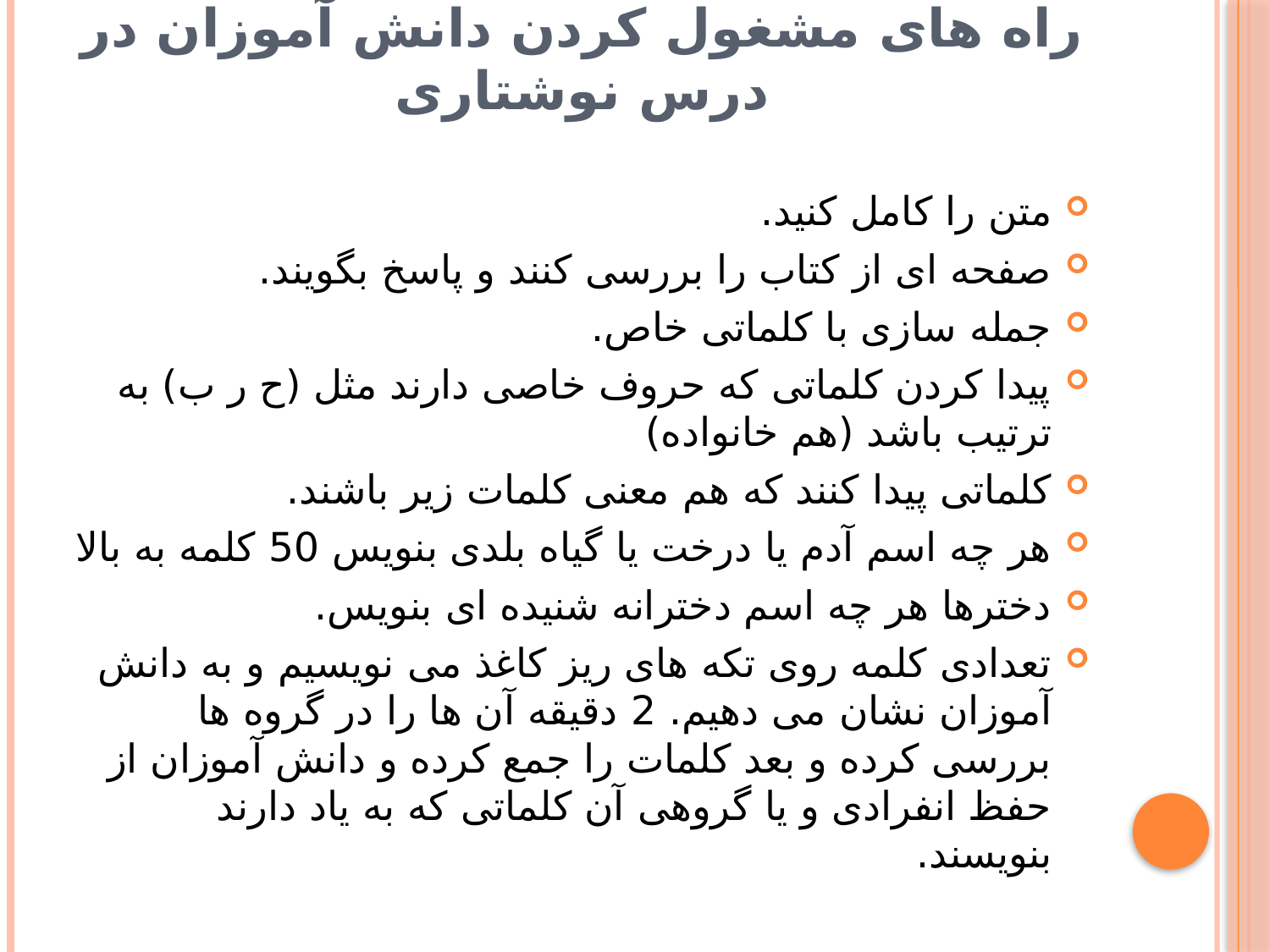

# راه های مشغول کردن دانش آموزان در درس نوشتاری
متن را کامل کنید.
صفحه ای از کتاب را بررسی کنند و پاسخ بگویند.
جمله سازی با کلماتی خاص.
پیدا کردن کلماتی که حروف خاصی دارند مثل (ح ر ب) به ترتیب باشد (هم خانواده)
کلماتی پیدا کنند که هم معنی کلمات زیر باشند.
هر چه اسم آدم یا درخت یا گیاه بلدی بنویس 50 کلمه به بالا
دخترها هر چه اسم دخترانه شنیده ای بنویس.
تعدادی کلمه روی تکه های ریز کاغذ می نویسیم و به دانش آموزان نشان می دهیم. 2 دقیقه آن ها را در گروه ها بررسی کرده و بعد کلمات را جمع کرده و دانش آموزان از حفظ انفرادی و یا گروهی آن کلماتی که به یاد دارند بنویسند.